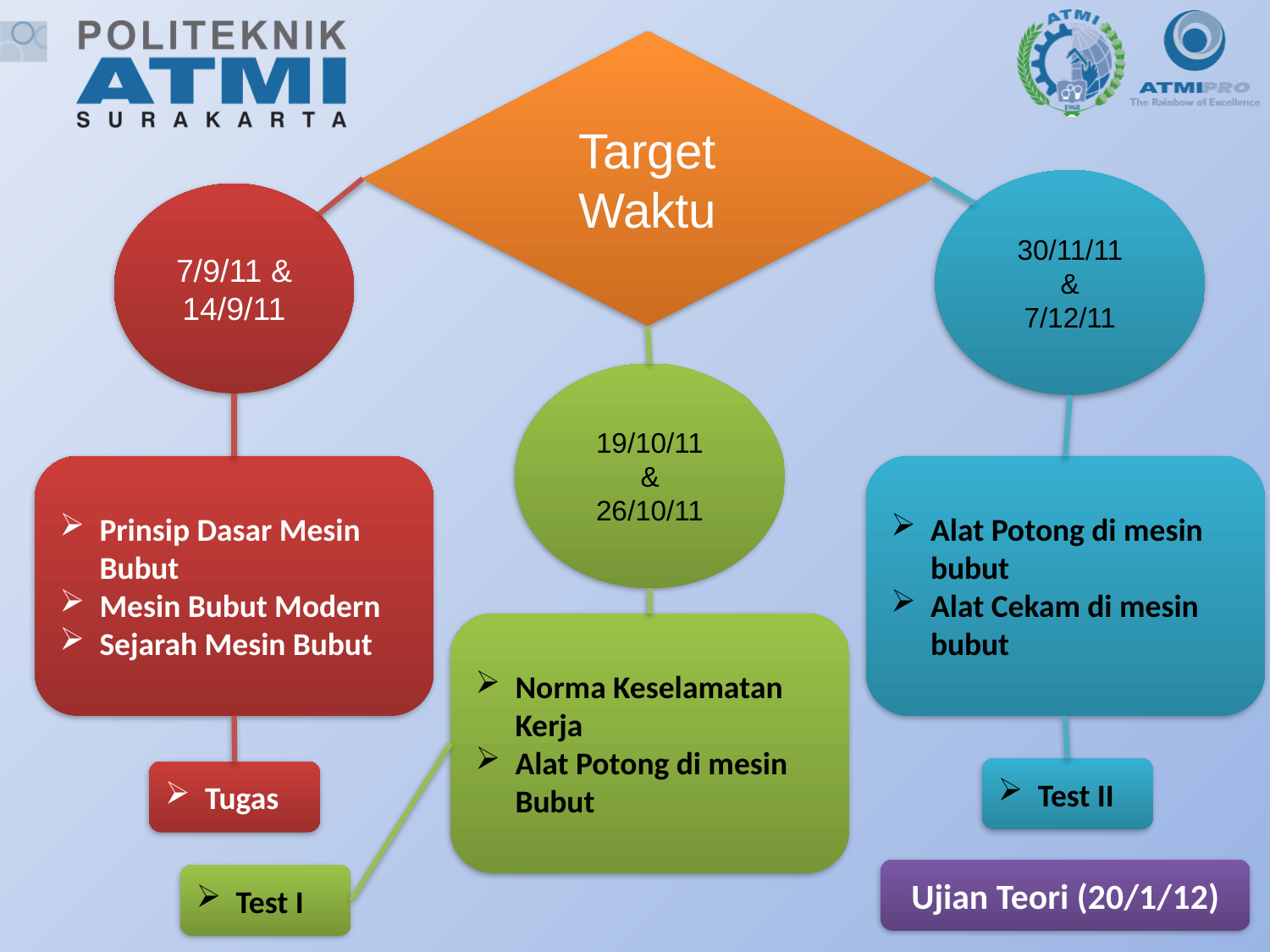

Target Waktu
30/11/11
&
7/12/11
7/9/11 &
14/9/11
19/10/11
&
26/10/11
Prinsip Dasar Mesin Bubut
Mesin Bubut Modern
Sejarah Mesin Bubut
Alat Potong di mesin bubut
Alat Cekam di mesin bubut
Norma Keselamatan Kerja
Alat Potong di mesin Bubut
Test II
Tugas
Ujian Teori (20/1/12)
Test I